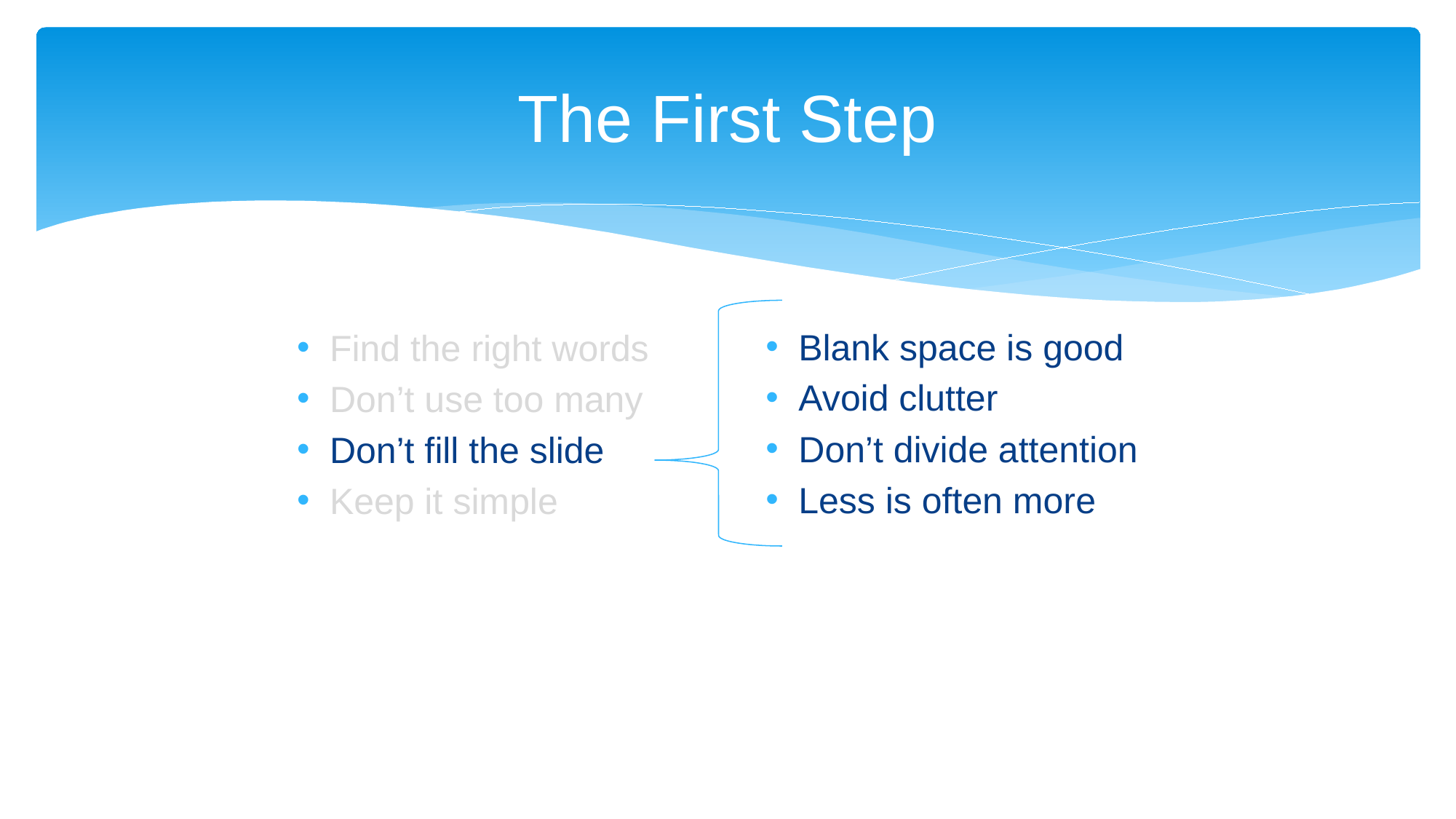

# The First Step

Blank space is good
Avoid clutter
Don’t divide attention
Less is often more

Find the right words
Don’t use too many
Don’t fill the slide
Keep it simple